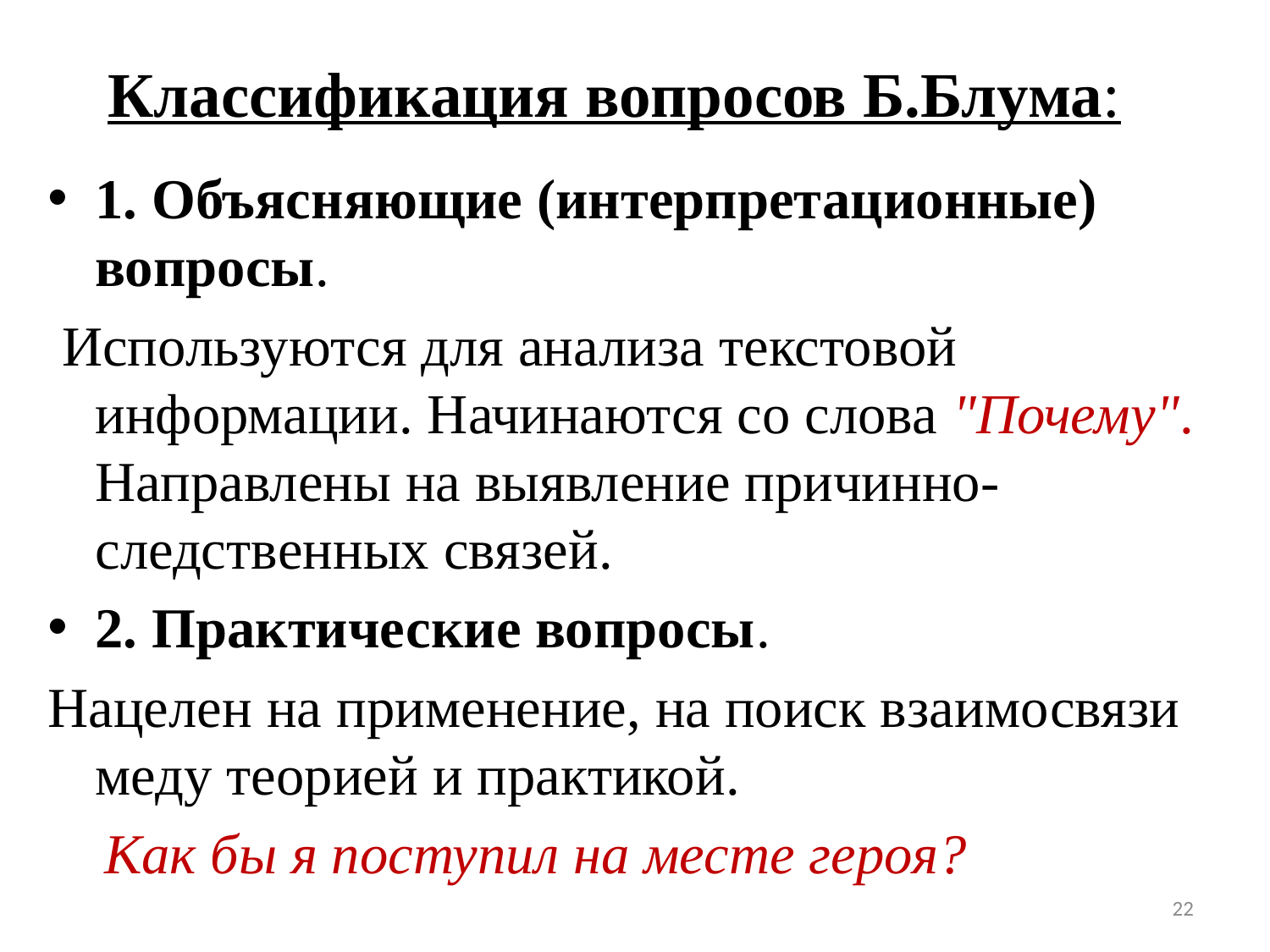

# Классификация вопросов Б.Блума:
1. Объясняющие (интерпретационные) вопросы.
 Используются для анализа текстовой информации. Начинаются со слова "Почему". Направлены на выявление причинно-следственных связей.
2. Практические вопросы.
Нацелен на применение, на поиск взаимосвязи меду теорией и практикой.
    Как бы я поступил на месте героя?

22